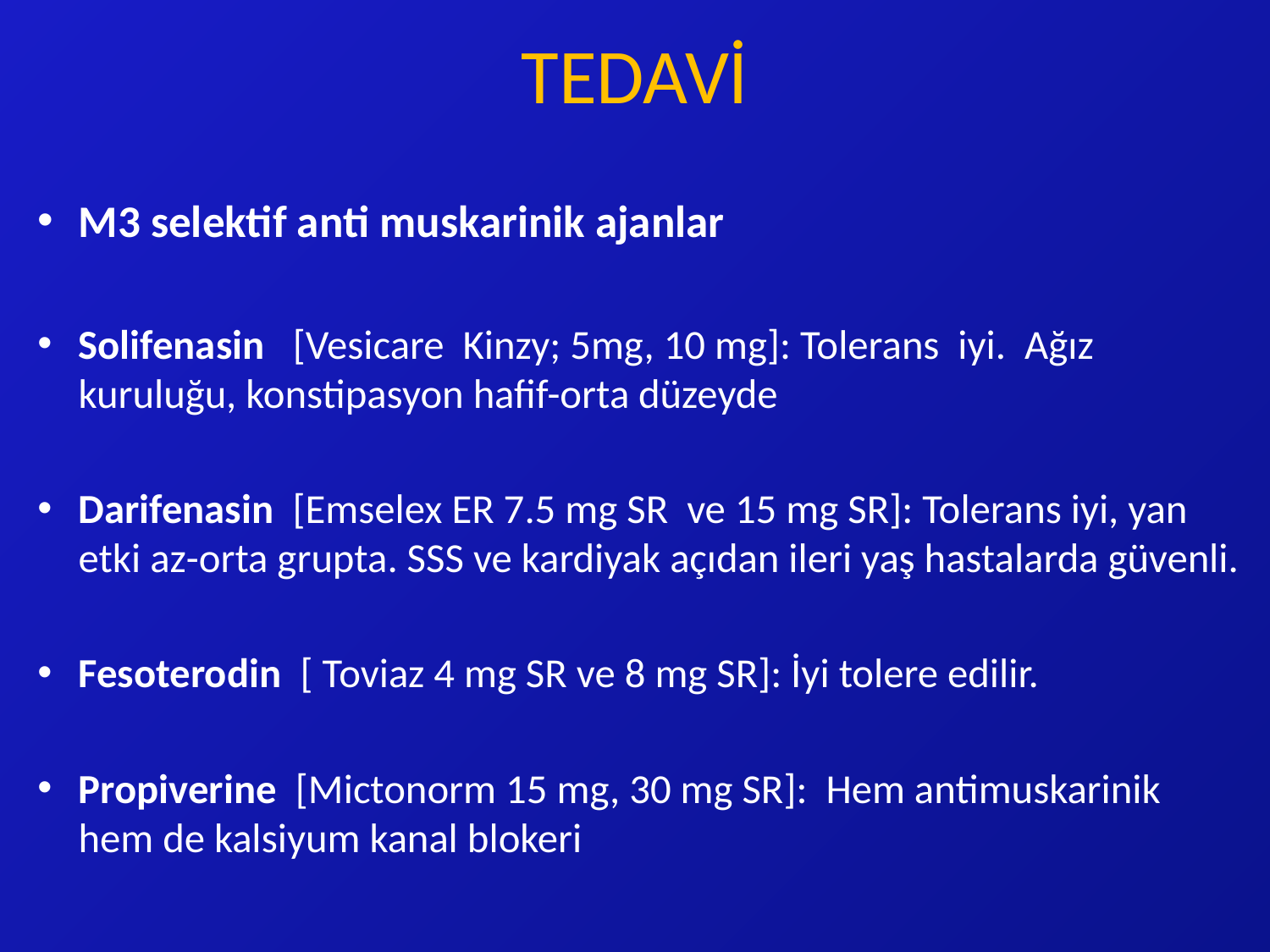

# TEDAVİ
M3 selektif anti muskarinik ajanlar

Solifenasin   [Vesicare  Kinzy; 5mg, 10 mg]: Tolerans  iyi.  Ağız kuruluğu, konstipasyon hafif-orta düzeyde

Darifenasin  [Emselex ER 7.5 mg SR  ve 15 mg SR]: Tolerans iyi, yan etki az-orta grupta. SSS ve kardiyak açıdan ileri yaş hastalarda güvenli.

Fesoterodin  [ Toviaz 4 mg SR ve 8 mg SR]: İyi tolere edilir.

Propiverine  [Mictonorm 15 mg, 30 mg SR]:  Hem antimuskarinik hem de kalsiyum kanal blokeri